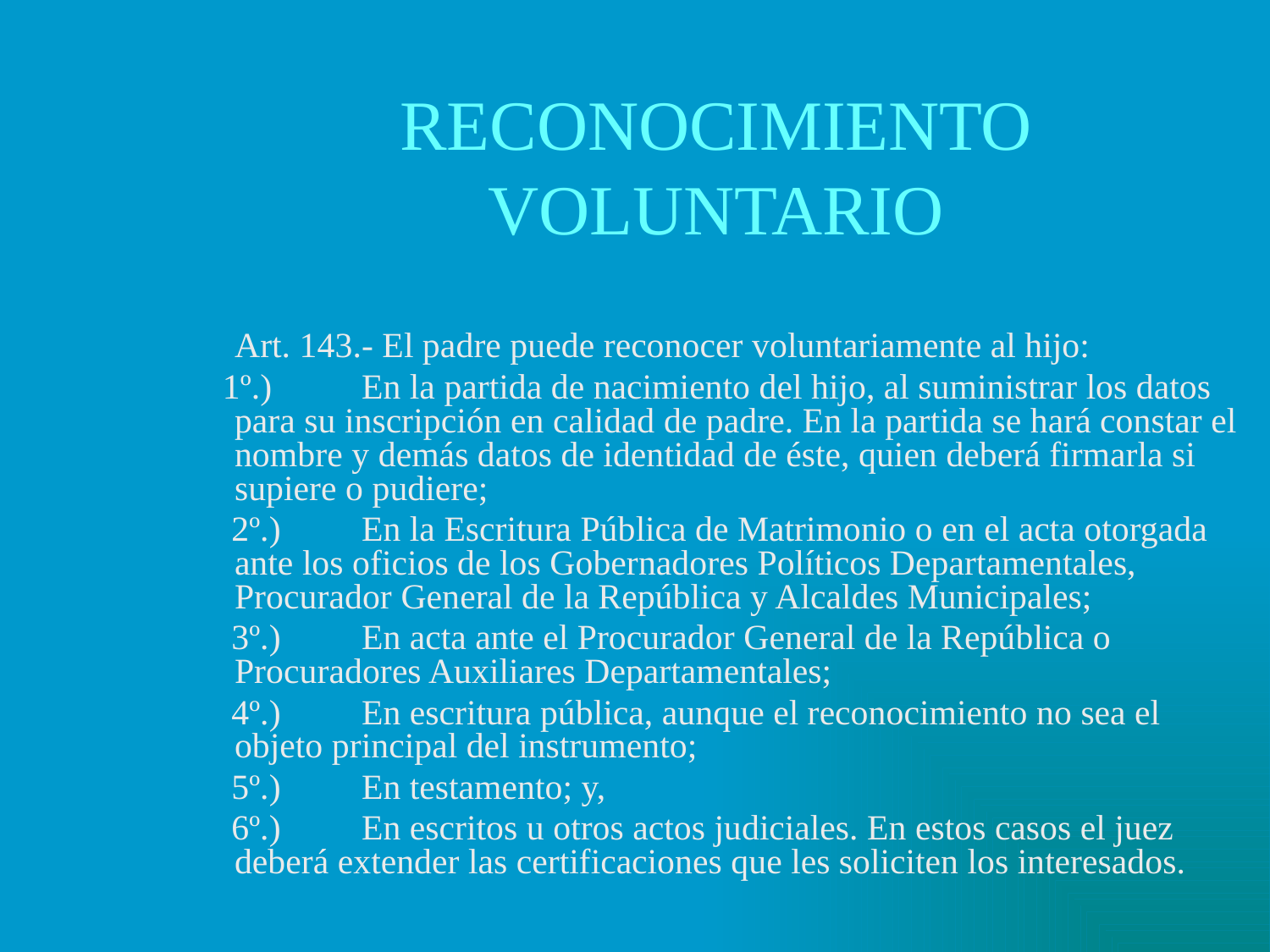

# RECONOCIMIENTO VOLUNTARIO

	Art. 143.- El padre puede reconocer voluntariamente al hijo:
    1º.)	En la partida de nacimiento del hijo, al suministrar los datos para su inscripción en calidad de padre. En la partida se hará constar el nombre y demás datos de identidad de éste, quien deberá firmarla si supiere o pudiere;
     2º.)	En la Escritura Pública de Matrimonio o en el acta otorgada ante los oficios de los Gobernadores Políticos Departamentales, Procurador General de la República y Alcaldes Municipales;
     3º.)	En acta ante el Procurador General de la República o Procuradores Auxiliares Departamentales;
     4º.)	En escritura pública, aunque el reconocimiento no sea el objeto principal del instrumento;
     5º.)	En testamento; y,
     6º.)	En escritos u otros actos judiciales. En estos casos el juez deberá extender las certificaciones que les soliciten los interesados.